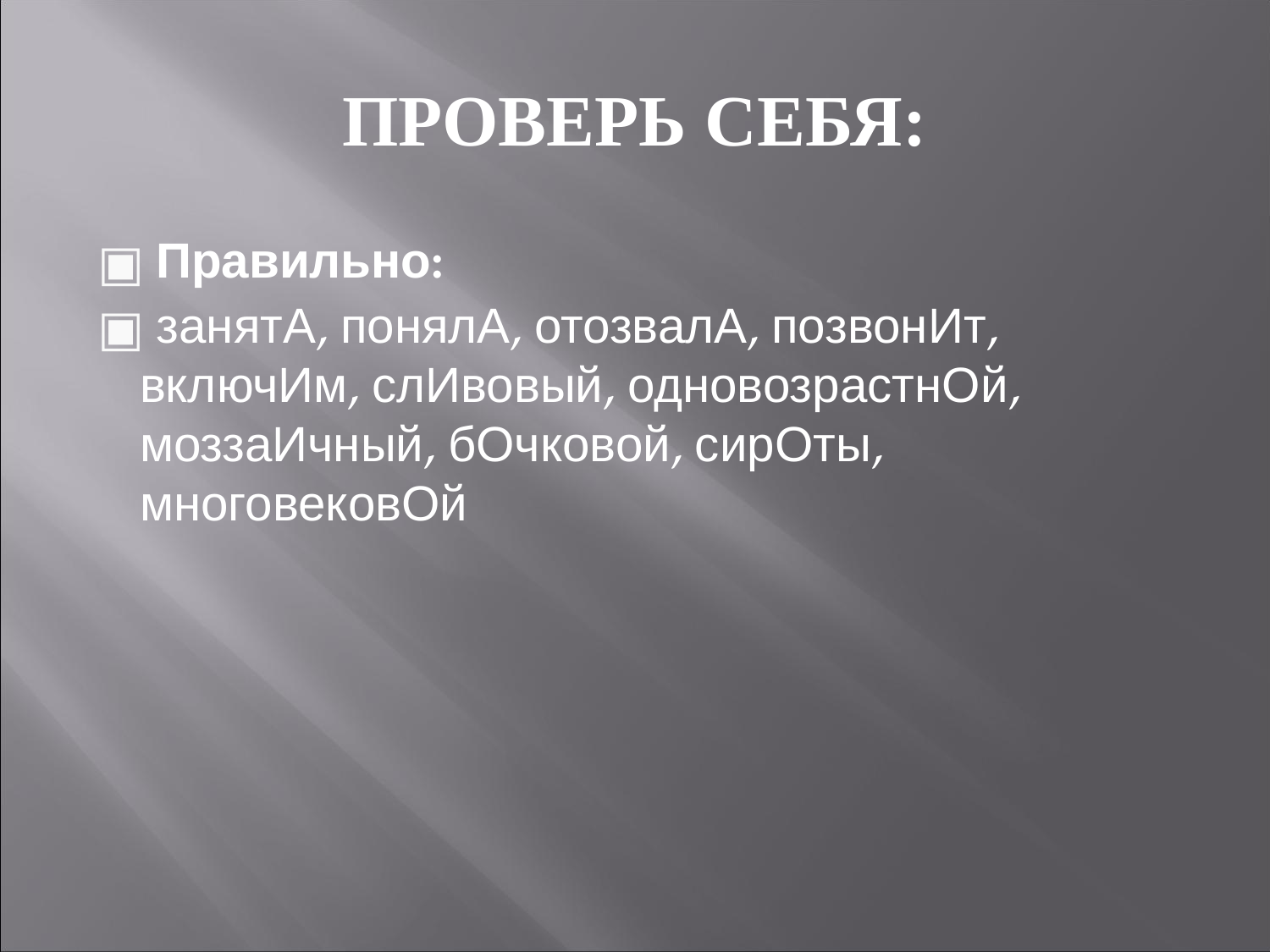

# ПРОВЕРЬ СЕБЯ:
 Правильно:
 занятА, понялА, отозвалА, позвонИт, включИм, слИвовый, одновозрастнОй, моззаИчный, бОчковой, сирОты, многовековОй